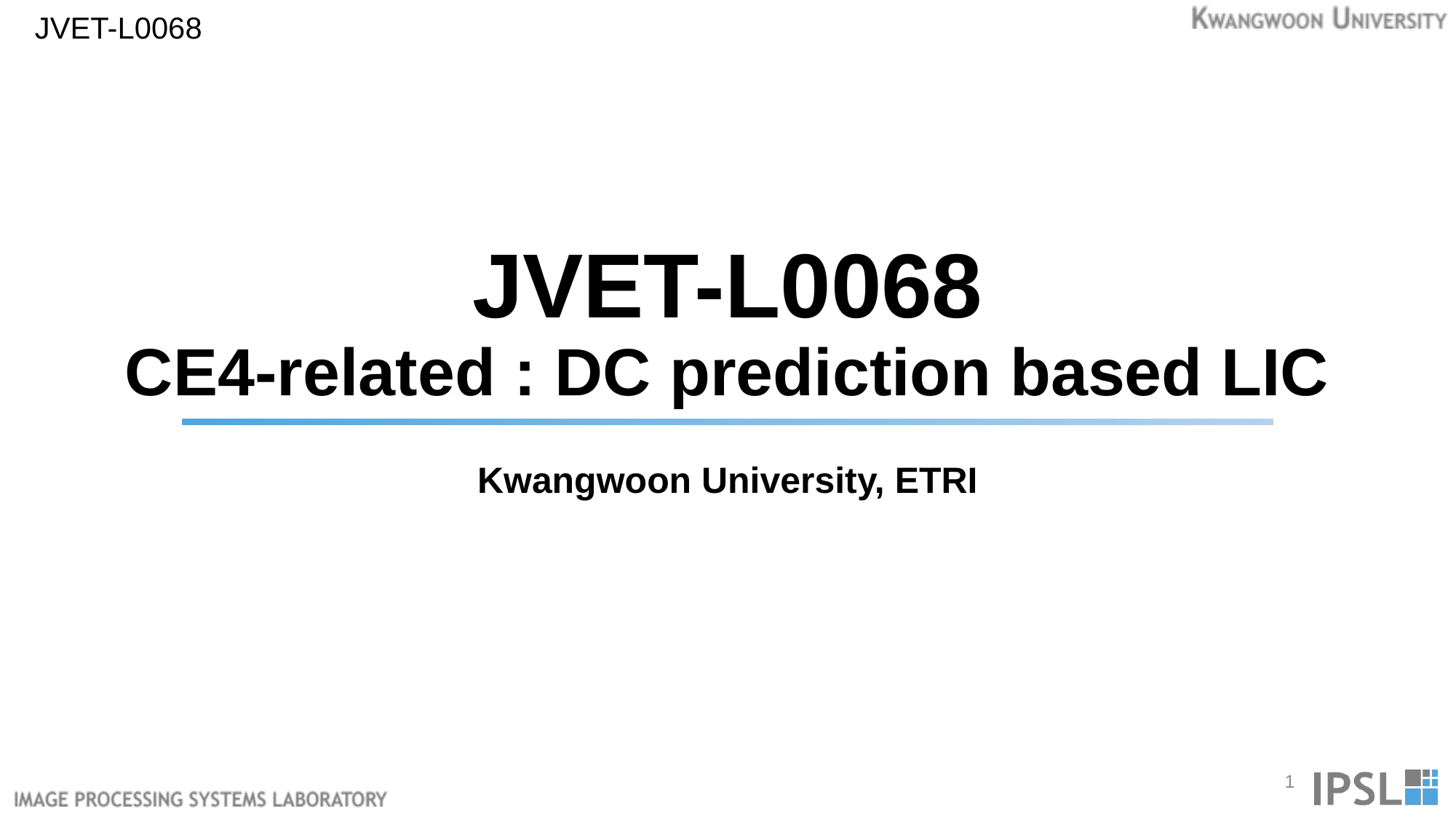

# JVET-L0068 CE4-related : DC prediction based LIC
Kwangwoon University, ETRI

1